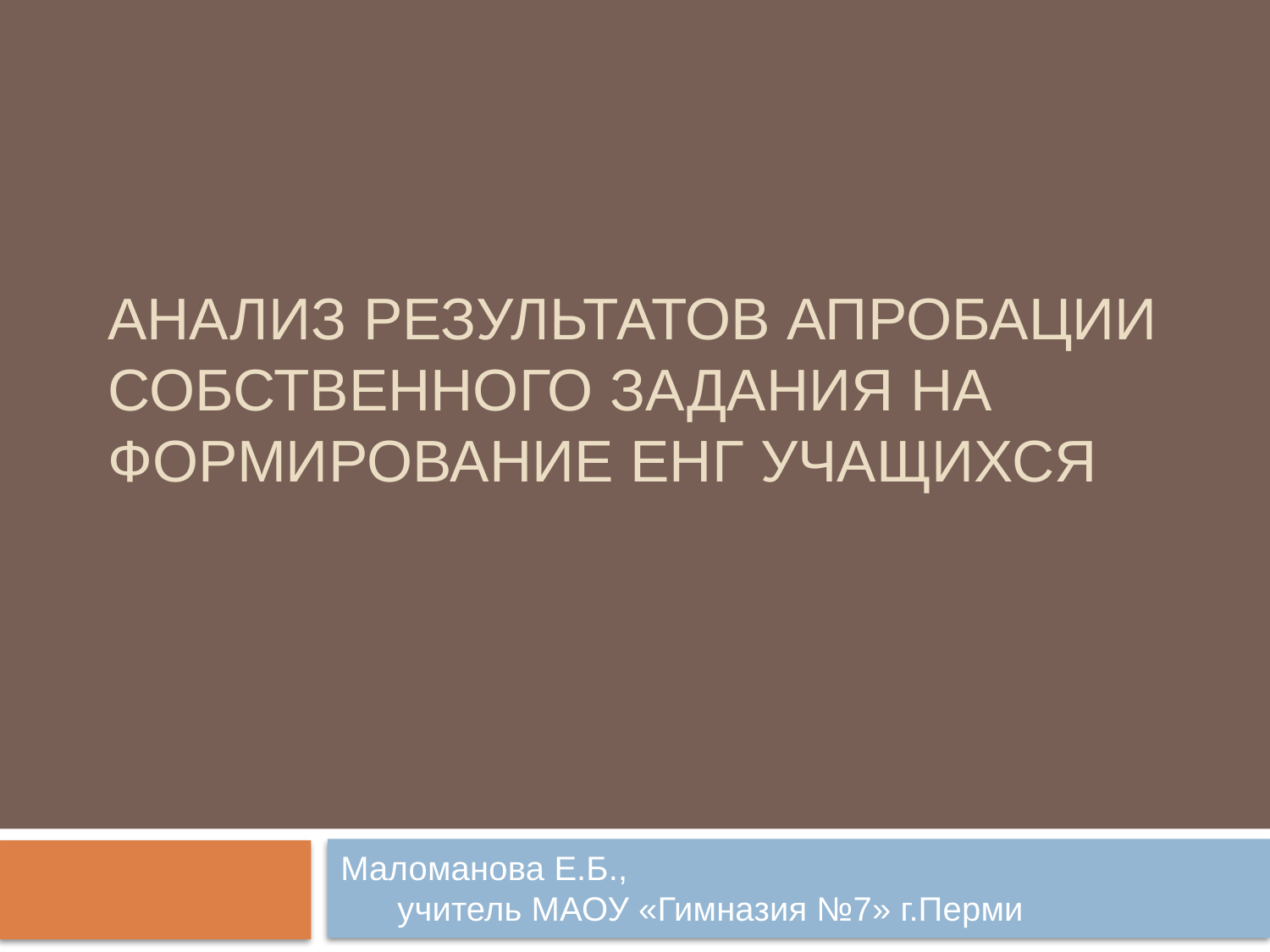

# Анализ результатов апробации собственного задания на формирование ЕНГ учащихся
Маломанова Е.Б.,                                                                       учитель МАОУ «Гимназия №7» г.Перми